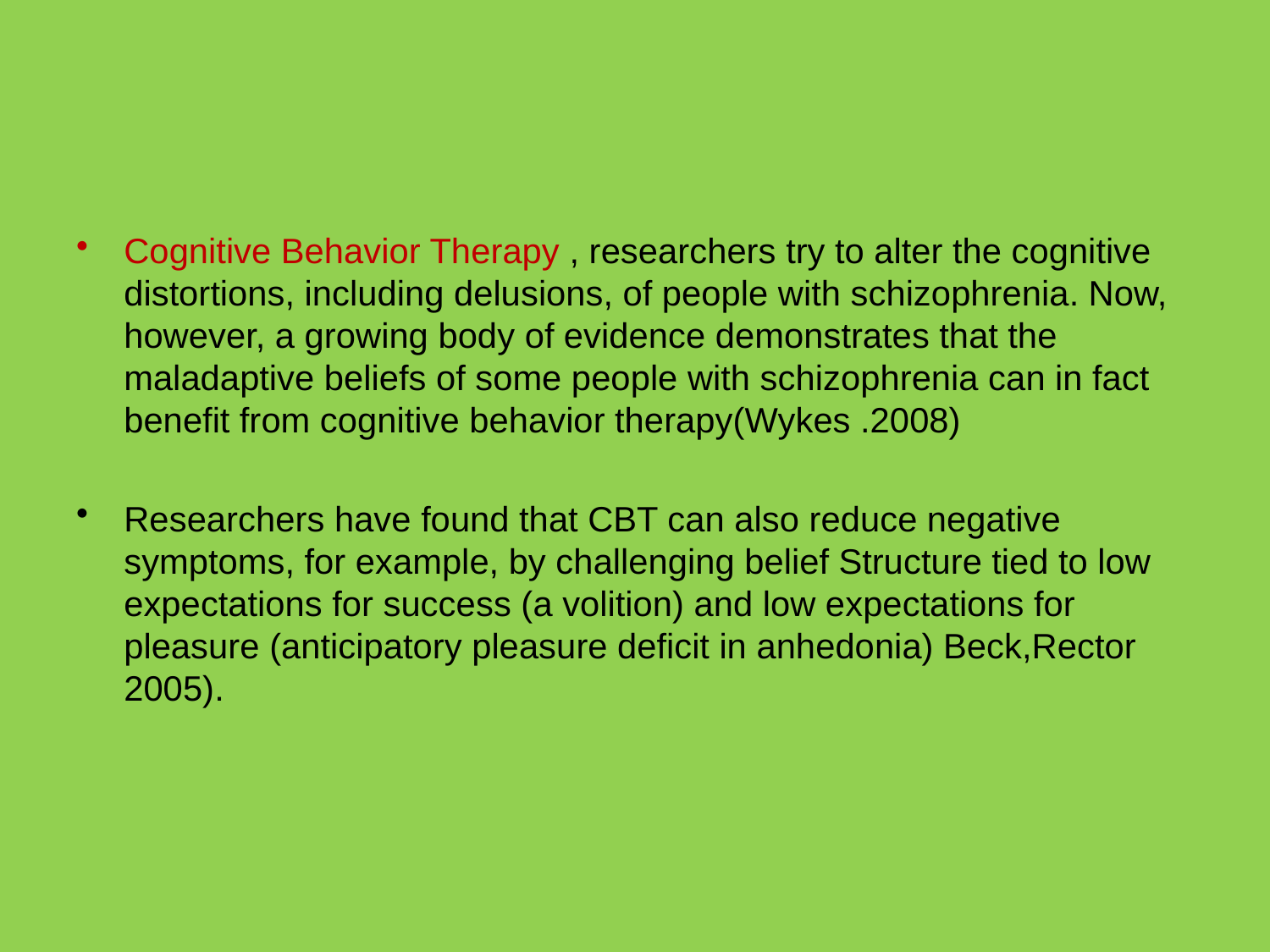

#
Cognitive Behavior Therapy , researchers try to alter the cognitive distortions, including delusions, of people with schizophrenia. Now, however, a growing body of evidence demonstrates that the maladaptive beliefs of some people with schizophrenia can in fact benefit from cognitive behavior therapy(Wykes .2008)

Researchers have found that CBT can also reduce negative symptoms, for example, by challenging belief Structure tied to low expectations for success (a volition) and low expectations for pleasure (anticipatory pleasure deficit in anhedonia) Beck,Rector 2005).